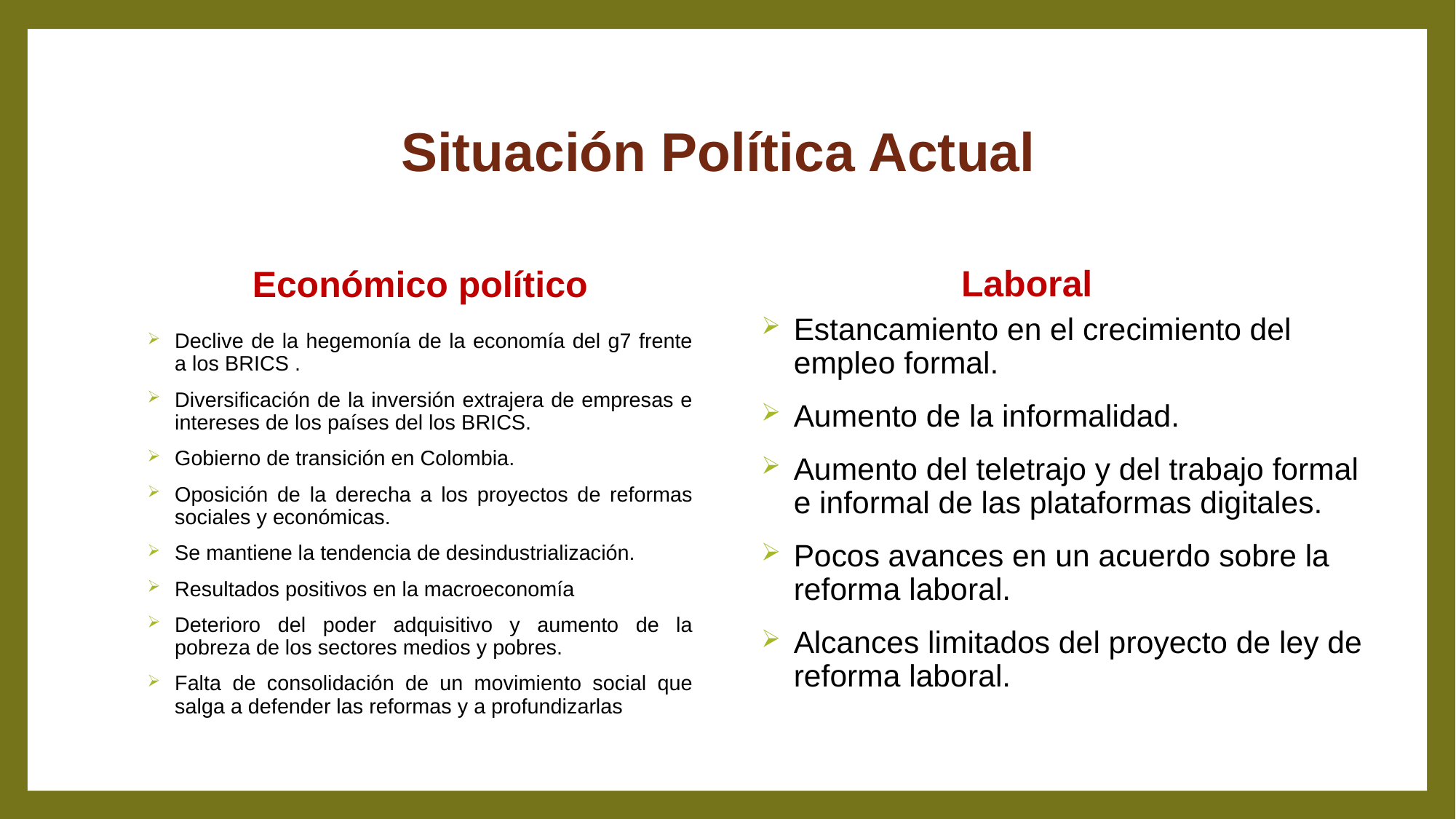

# Situación Política Actual
Laboral
Económico político
Estancamiento en el crecimiento del empleo formal.
Aumento de la informalidad.
Aumento del teletrajo y del trabajo formal e informal de las plataformas digitales.
Pocos avances en un acuerdo sobre la reforma laboral.
Alcances limitados del proyecto de ley de reforma laboral.

Declive de la hegemonía de la economía del g7 frente a los BRICS .
Diversificación de la inversión extrajera de empresas e intereses de los países del los BRICS.
Gobierno de transición en Colombia.
Oposición de la derecha a los proyectos de reformas sociales y económicas.
Se mantiene la tendencia de desindustrialización.
Resultados positivos en la macroeconomía
Deterioro del poder adquisitivo y aumento de la pobreza de los sectores medios y pobres.
Falta de consolidación de un movimiento social que salga a defender las reformas y a profundizarlas